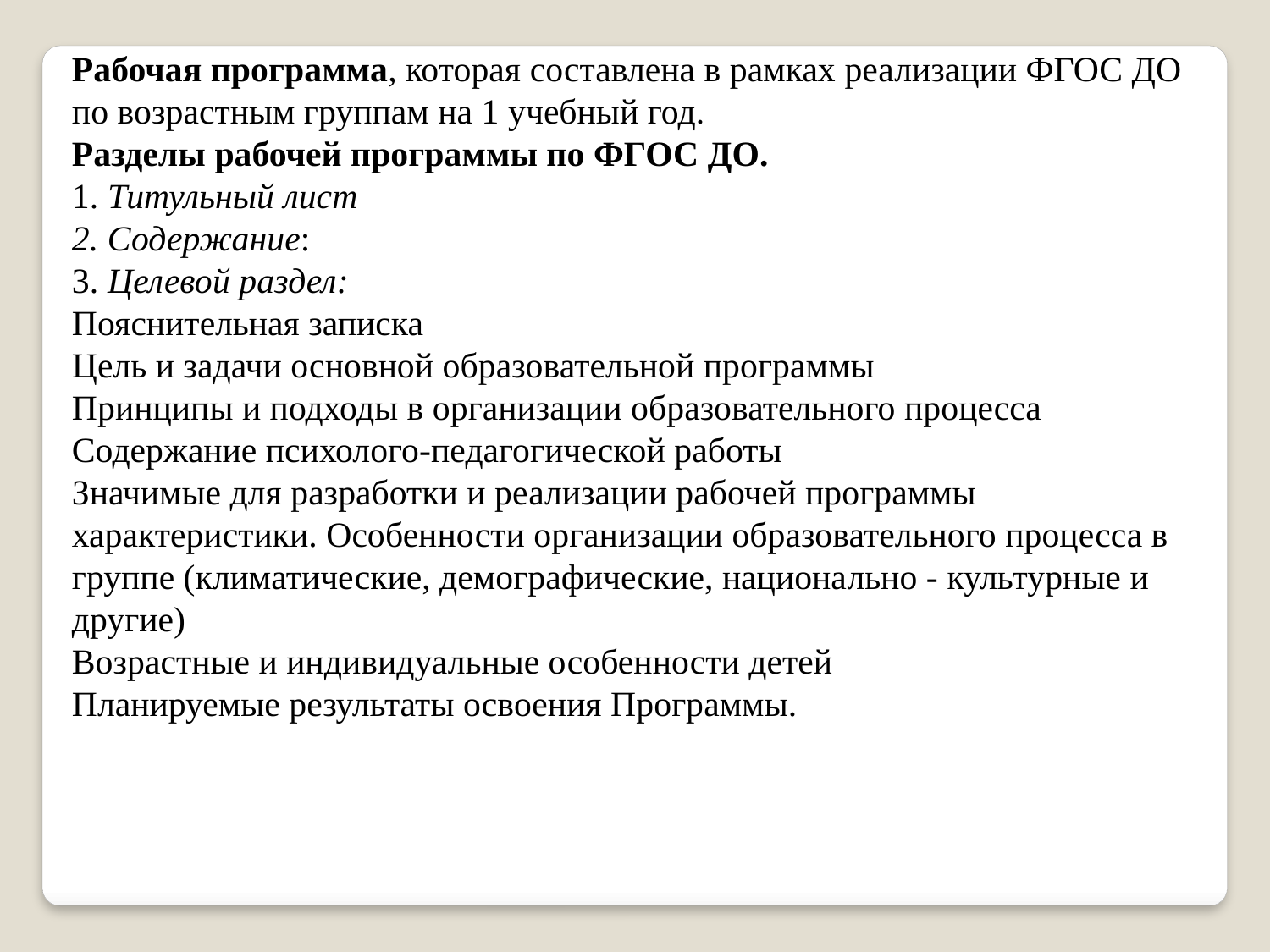

Рабочая программа, которая составлена в рамках реализации ФГОС ДО по возрастным группам на 1 учебный год.
Разделы рабочей программы по ФГОС ДО.
1. Титульный лист
2. Содержание:
3. Целевой раздел:
Пояснительная записка
Цель и задачи основной образовательной программы
Принципы и подходы в организации образовательного процесса
Содержание психолого-педагогической работы
Значимые для разработки и реализации рабочей программы характеристики. Особенности организации образовательного процесса в группе (климатические, демографические, национально - культурные и другие)
Возрастные и индивидуальные особенности детей
Планируемые результаты освоения Программы.